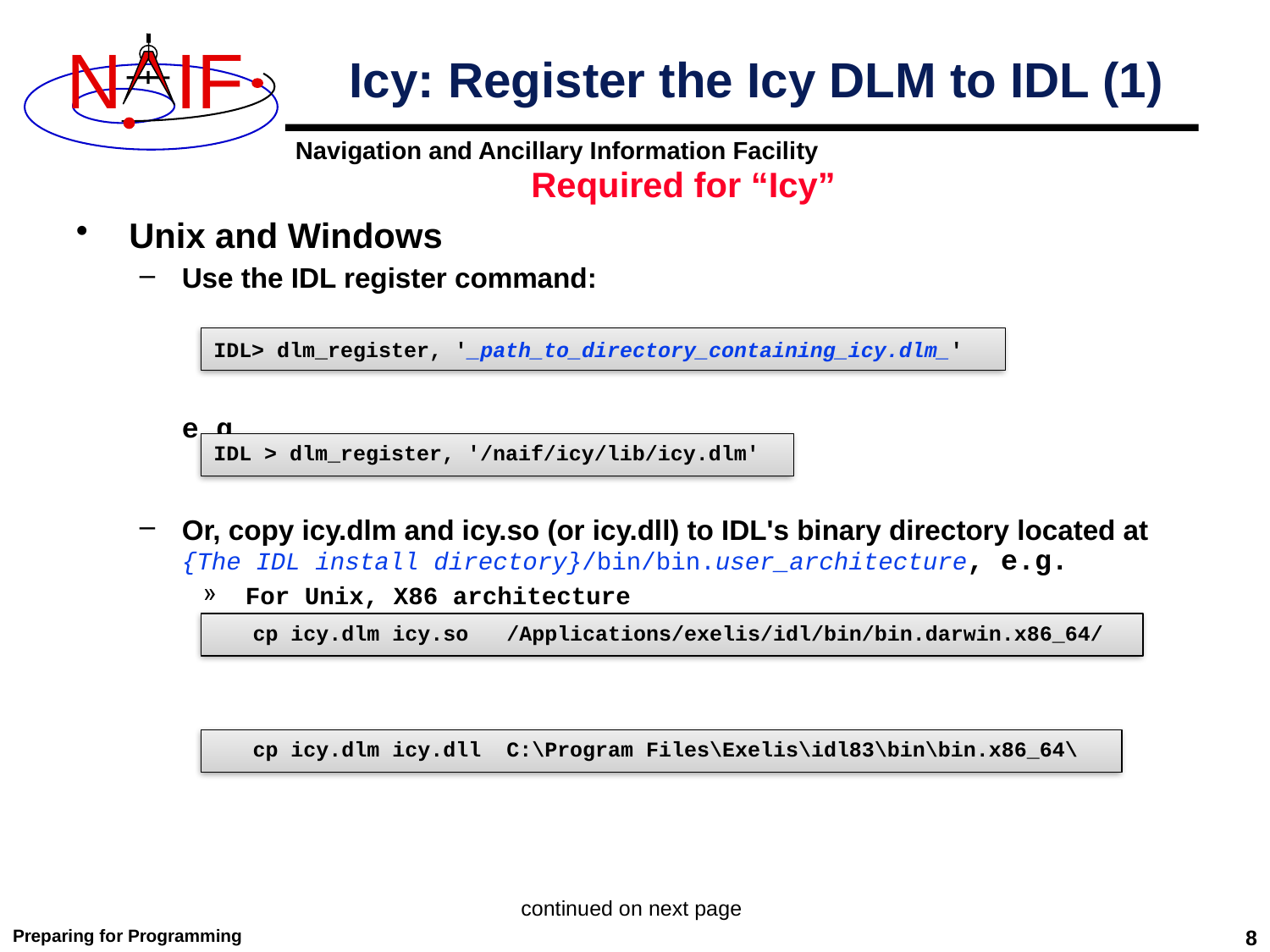

# Icy: Register the Icy DLM to IDL (1)
Required for “Icy”
Unix and Windows
Use the IDL register command:

	e.g.

Or, copy icy.dlm and icy.so (or icy.dll) to IDL's binary directory located at {The IDL install directory}/bin/bin.user_architecture, e.g.
For Unix, X86 architecture

For Windows, X86 architecture

IDL> dlm_register, '_path_to_directory_containing_icy.dlm_'
IDL > dlm_register, '/naif/icy/lib/icy.dlm'

cp icy.dlm icy.so   /Applications/exelis/idl/bin/bin.darwin.x86_64/

cp icy.dlm icy.dll  C:\Program Files\Exelis\idl83\bin\bin.x86_64\
continued on next page
Preparing for Programming
8